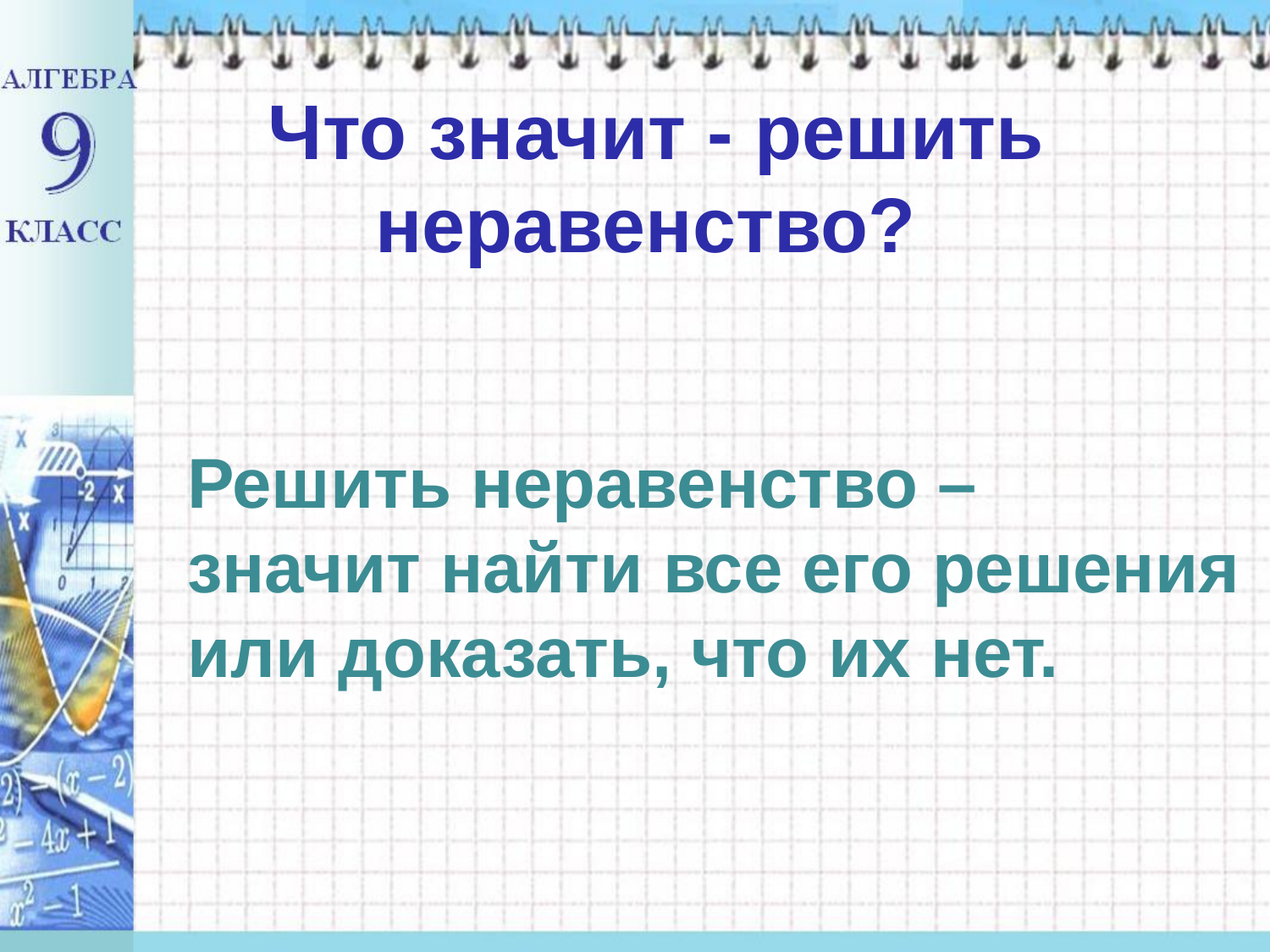

# Что значит - решить неравенство?
Решить неравенство –
значит найти все его решения или доказать, что их нет.